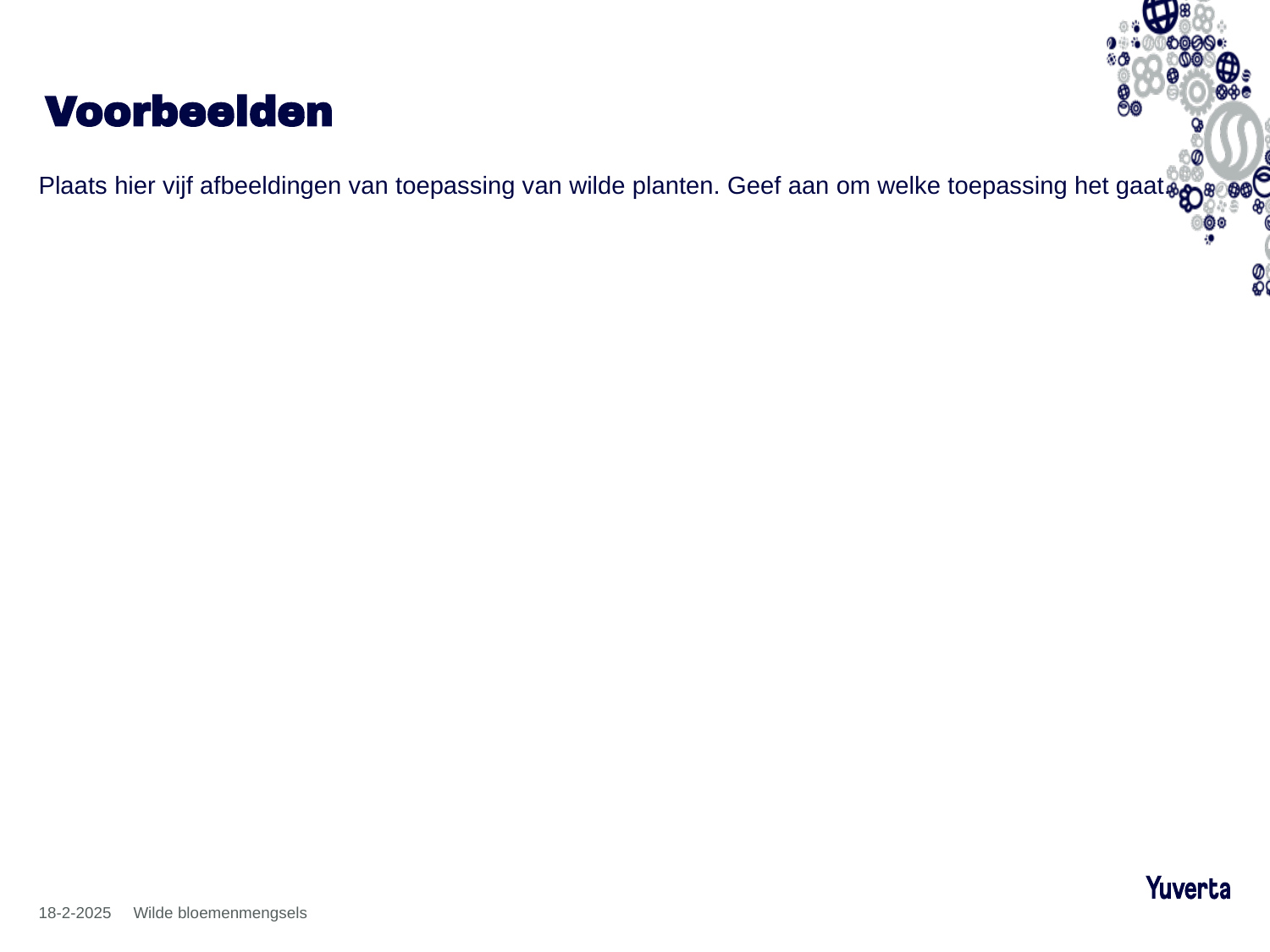

# Voorbeelden
Plaats hier vijf afbeeldingen van toepassing van wilde planten. Geef aan om welke toepassing het gaat.

18-2-2025
Wilde bloemenmengsels